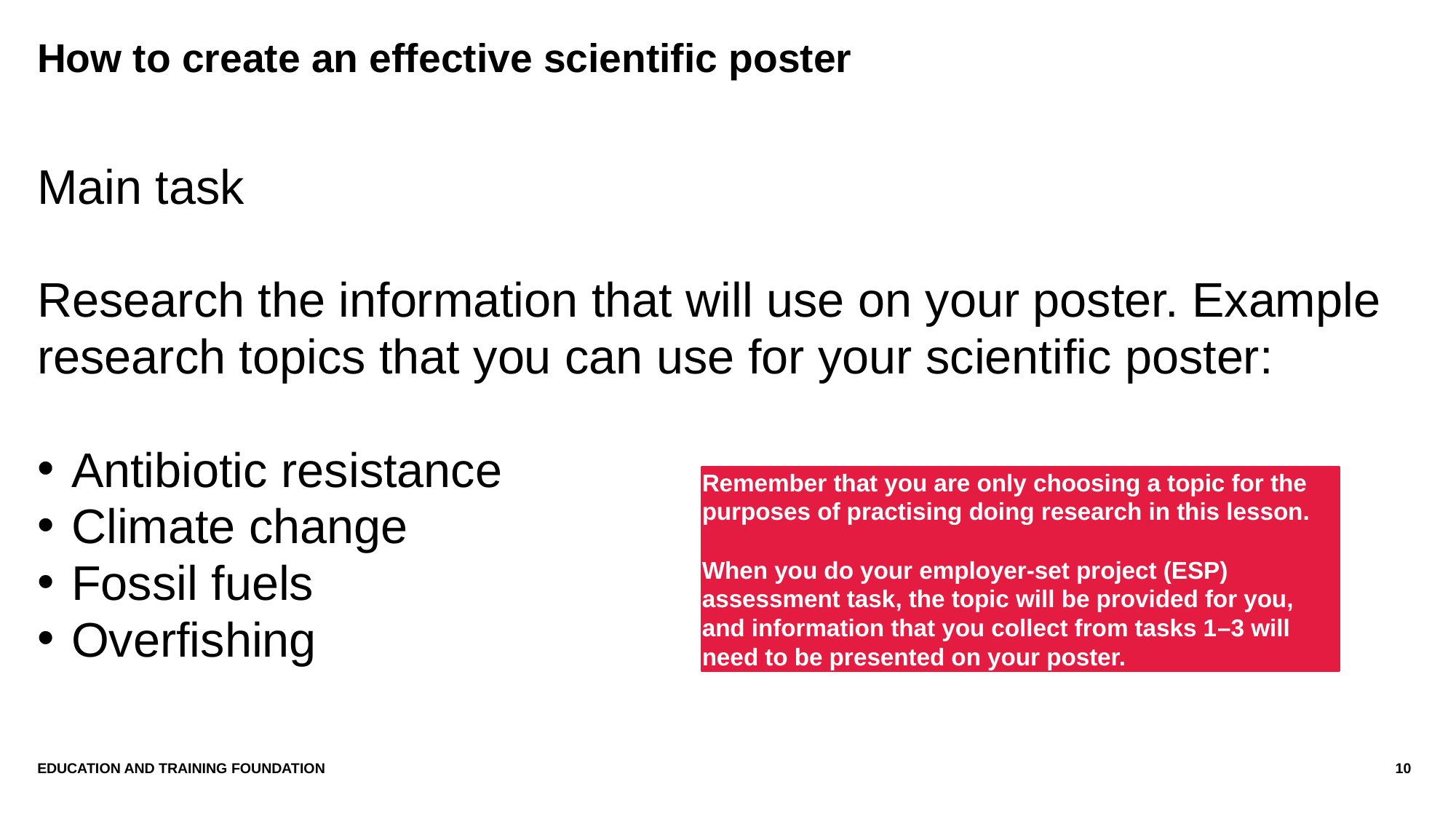

# How to create an effective scientific poster
Main task

Research the information that will use on your poster. Example research topics that you can use for your scientific poster:

Antibiotic resistance
Climate change
Fossil fuels
Overfishing

Remember that you are only choosing a topic for the purposes of practising doing research in this lesson.

When you do your employer-set project (ESP) assessment task, the topic will be provided for you, and information that you collect from tasks 1–3 will need to be presented on your poster.
Education and Training Foundation
10